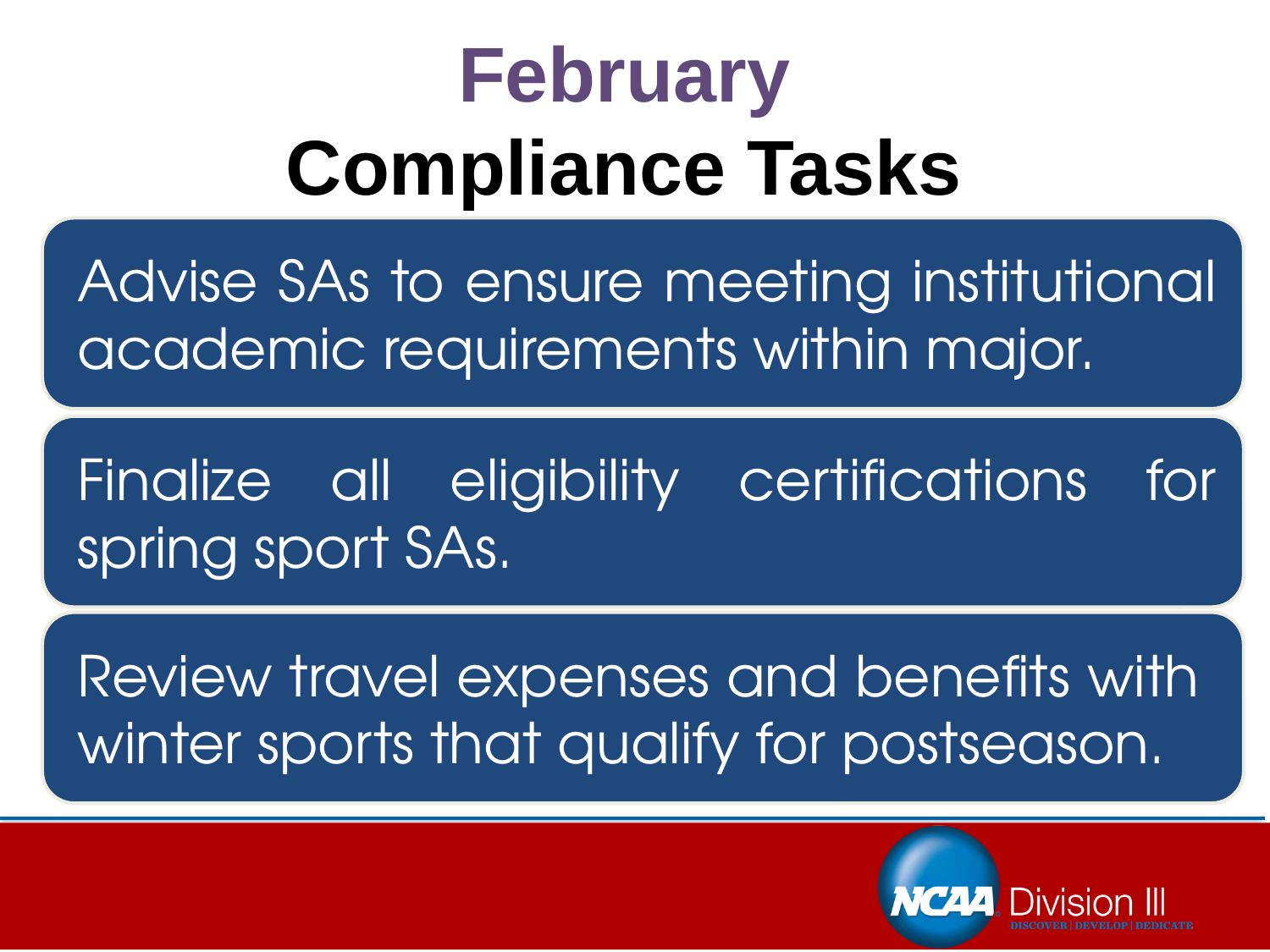

# February Compliance Tasks
Advise SAs to ensure meeting institutional academic requirements within major.
Finalize all eligibility certifications for spring sport SAs.
Review travel expenses and benefits with  winter sports that qualify for postseason.